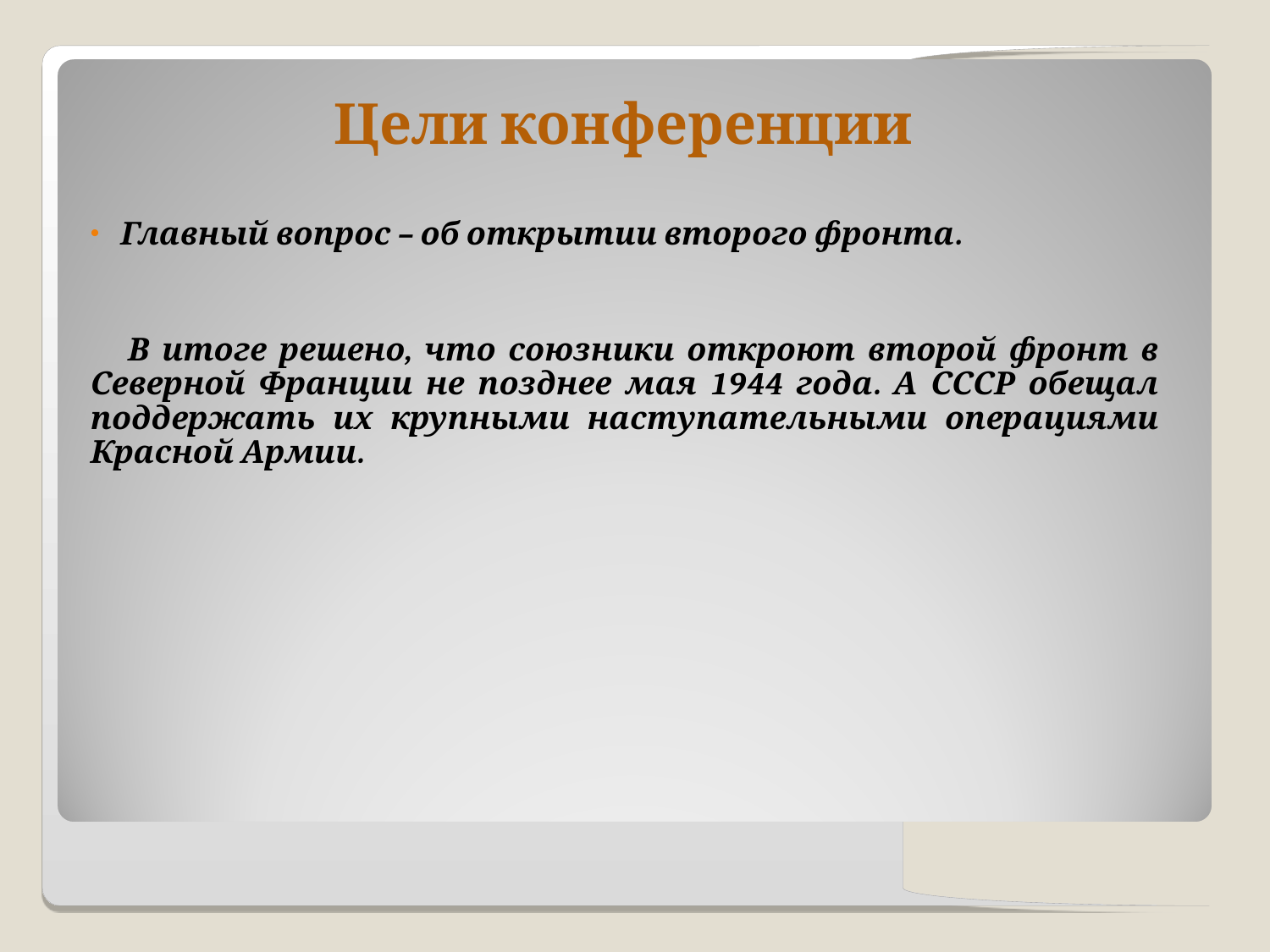

# Цели конференции

Главный вопрос – об открытии второго фронта.

   В итоге решено, что союзники откроют второй фронт в Северной Франции не позднее мая 1944 года. А СССР обещал поддержать их крупными наступательными операциями Красной Армии.